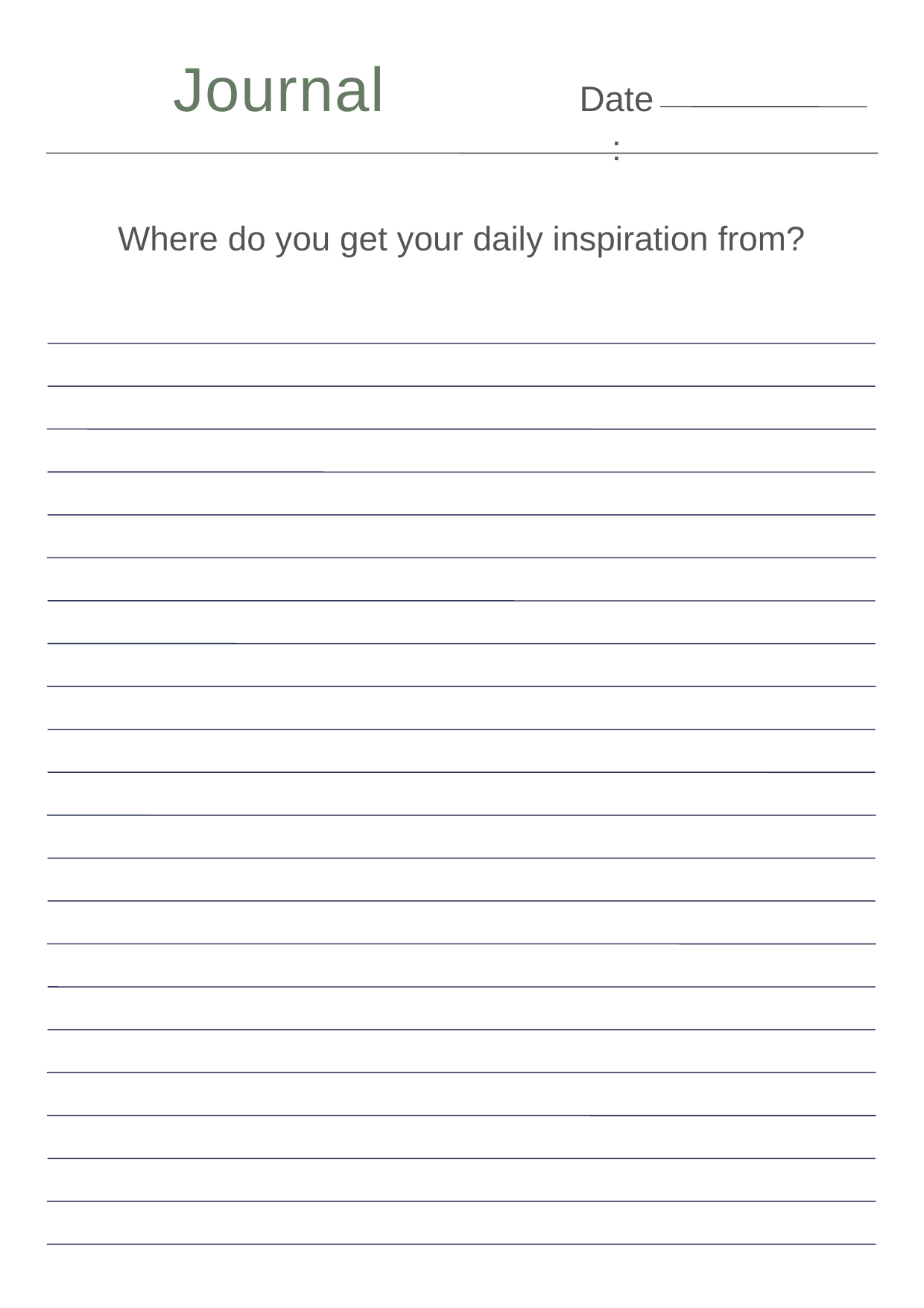

Journal
Date:

Where do you get your daily inspiration from?